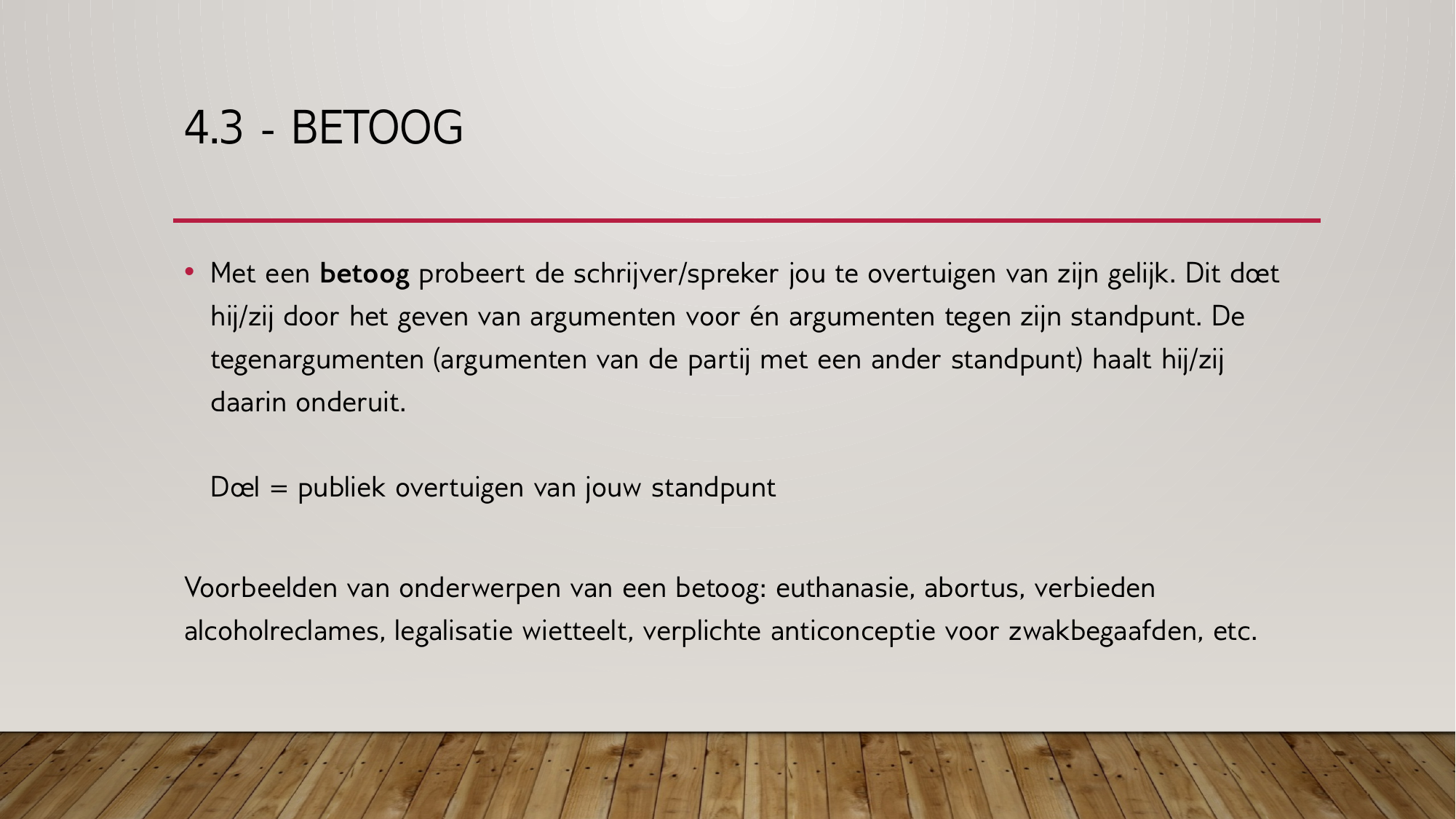

# 4.3 - betoog
Met een betoog probeert de schrijver/spreker jou te overtuigen van zijn gelijk. Dit doet hij/zij door het geven van argumenten voor én argumenten tegen zijn standpunt. De tegenargumenten (argumenten van de partij met een ander standpunt) haalt hij/zij daarin onderuit.
Doel = publiek overtuigen van jouw standpunt
Voorbeelden van onderwerpen van een betoog: euthanasie, abortus, verbieden alcoholreclames, legalisatie wietteelt, verplichte anticonceptie voor zwakbegaafden, etc.